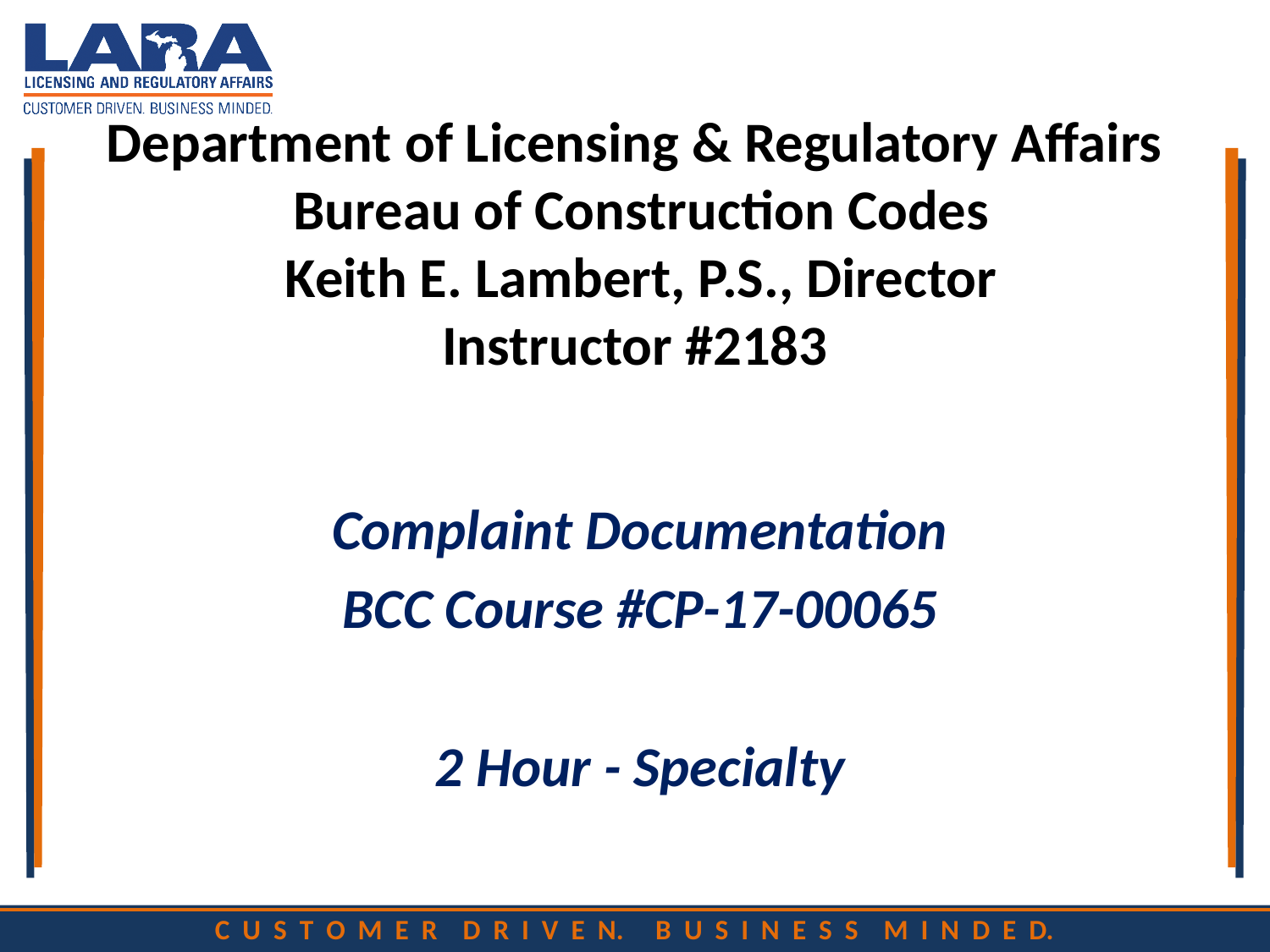

# Department of Licensing & Regulatory Affairs Bureau of Construction Codes Keith E. Lambert, P.S., Director Instructor #2183
Complaint Documentation
BCC Course #CP-17-00065

2 Hour - Specialty